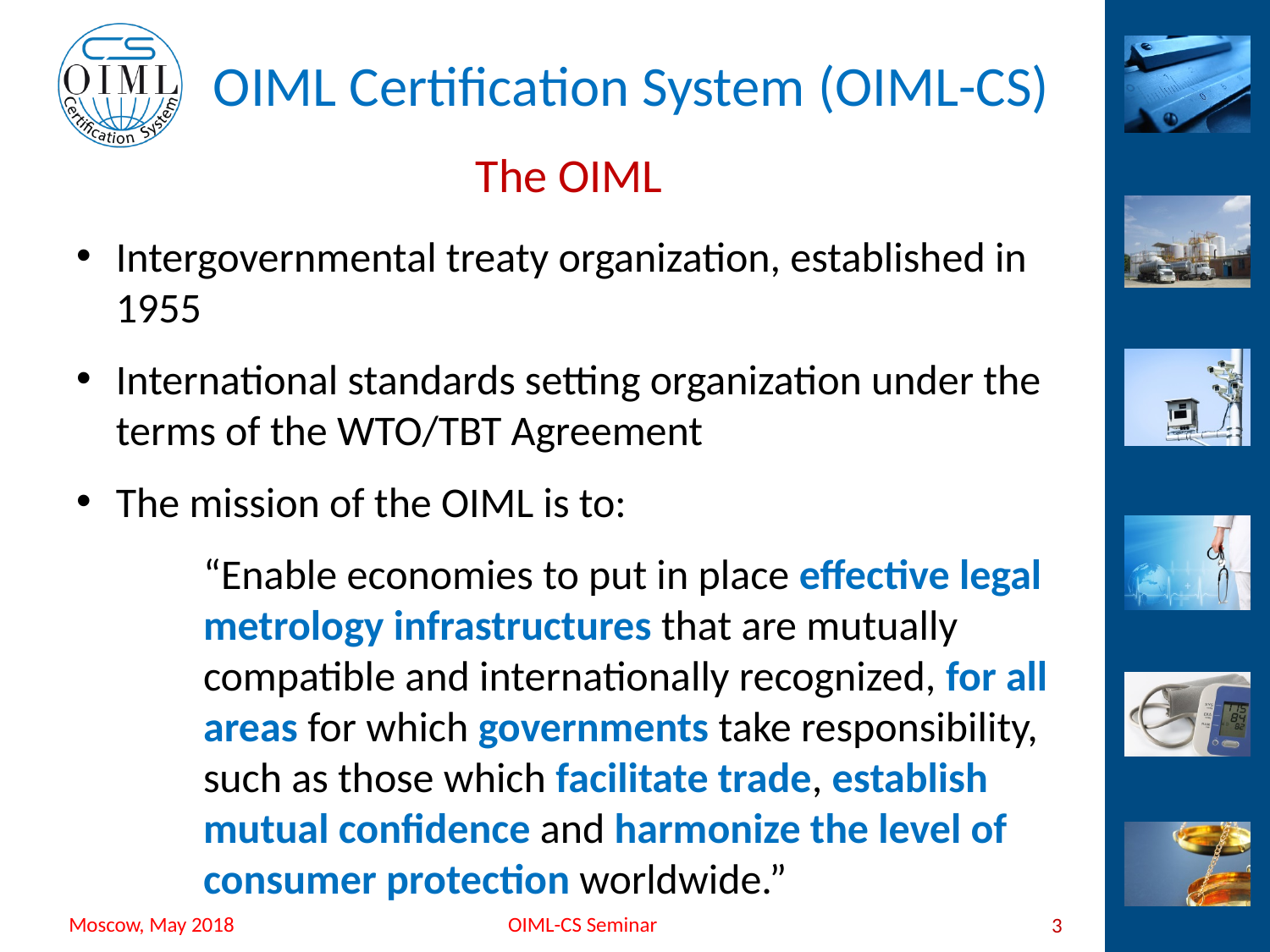

# The OIML
Intergovernmental treaty organization, established in 1955
International standards setting organization under the terms of the WTO/TBT Agreement
The mission of the OIML is to:
	“Enable economies to put in place effective legal 	metrology infrastructures that are mutually 	compatible and internationally recognized, for all 	areas for which governments take responsibility, 	such as those which facilitate trade, establish
	mutual confidence and harmonize the level of 	consumer protection worldwide.”
3